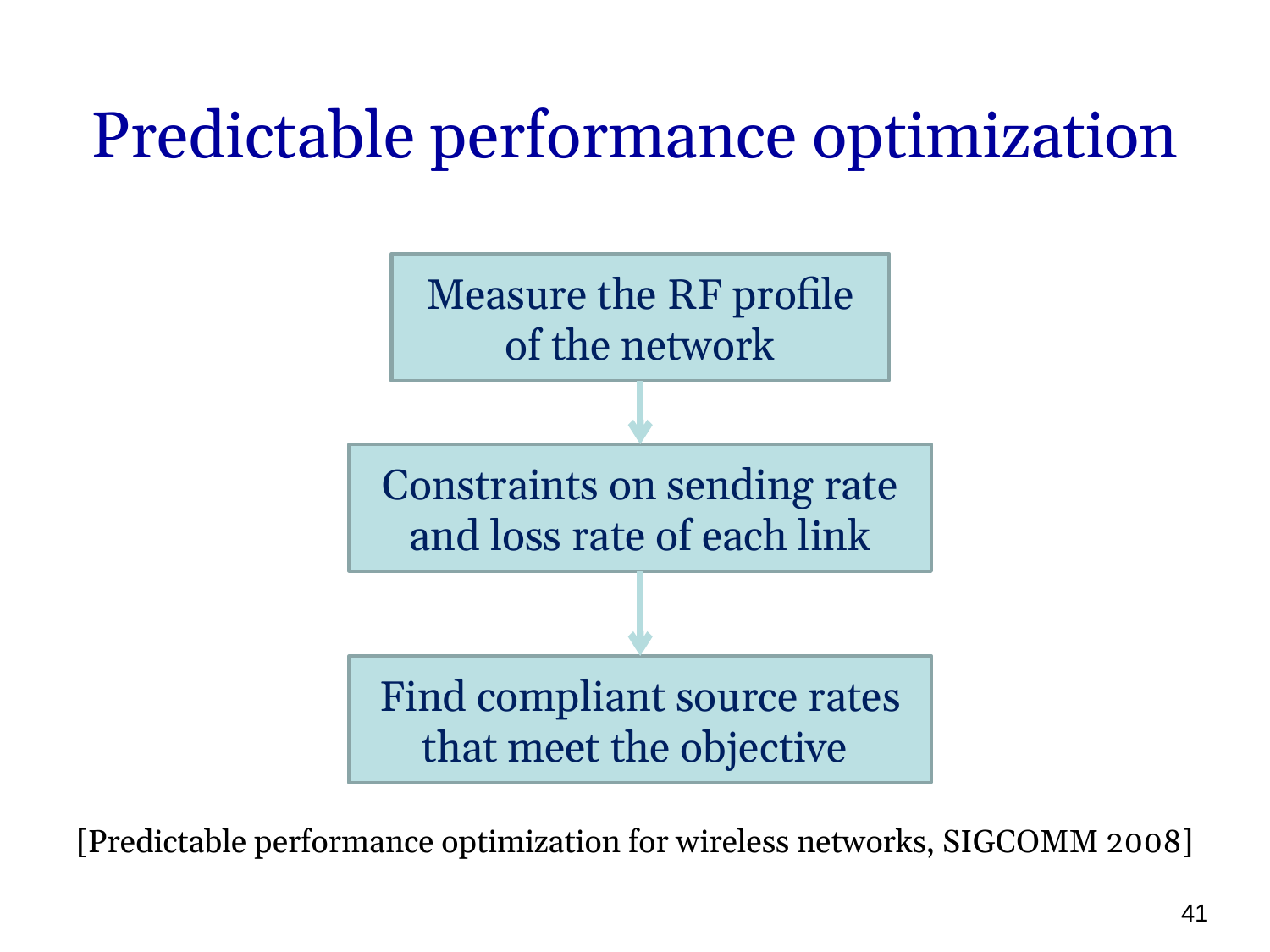

# Predictable performance optimization
Measure the RF profile of the network
Constraints on sending rate and loss rate of each link
Find compliant source rates that meet the objective
[Predictable performance optimization for wireless networks, SIGCOMM 2008]
41